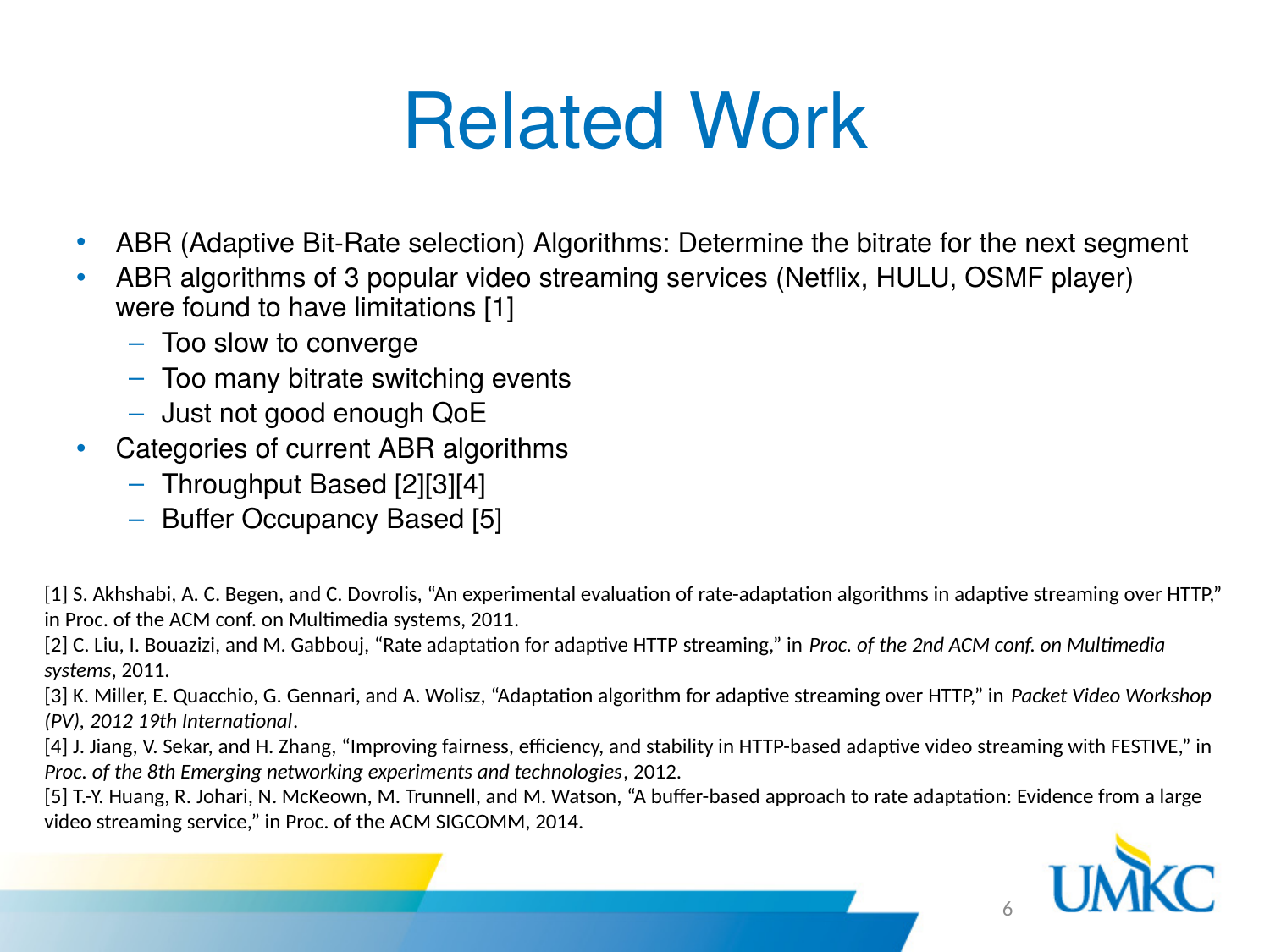

# Related Work
ABR (Adaptive Bit-Rate selection) Algorithms: Determine the bitrate for the next segment
ABR algorithms of 3 popular video streaming services (Netflix, HULU, OSMF player) were found to have limitations [1]
Too slow to converge
Too many bitrate switching events
Just not good enough QoE
Categories of current ABR algorithms
Throughput Based [2][3][4]
Buffer Occupancy Based [5]

[1] S. Akhshabi, A. C. Begen, and C. Dovrolis, “An experimental evaluation of rate-adaptation algorithms in adaptive streaming over HTTP,” in Proc. of the ACM conf. on Multimedia systems, 2011.
[2] C. Liu, I. Bouazizi, and M. Gabbouj, “Rate adaptation for adaptive HTTP streaming,” in Proc. of the 2nd ACM conf. on Multimedia systems, 2011.
[3] K. Miller, E. Quacchio, G. Gennari, and A. Wolisz, “Adaptation algorithm for adaptive streaming over HTTP,” in Packet Video Workshop (PV), 2012 19th International.
[4] J. Jiang, V. Sekar, and H. Zhang, “Improving fairness, efficiency, and stability in HTTP-based adaptive video streaming with FESTIVE,” in Proc. of the 8th Emerging networking experiments and technologies, 2012.
[5] T.-Y. Huang, R. Johari, N. McKeown, M. Trunnell, and M. Watson, “A buffer-based approach to rate adaptation: Evidence from a large video streaming service,” in Proc. of the ACM SIGCOMM, 2014.
6